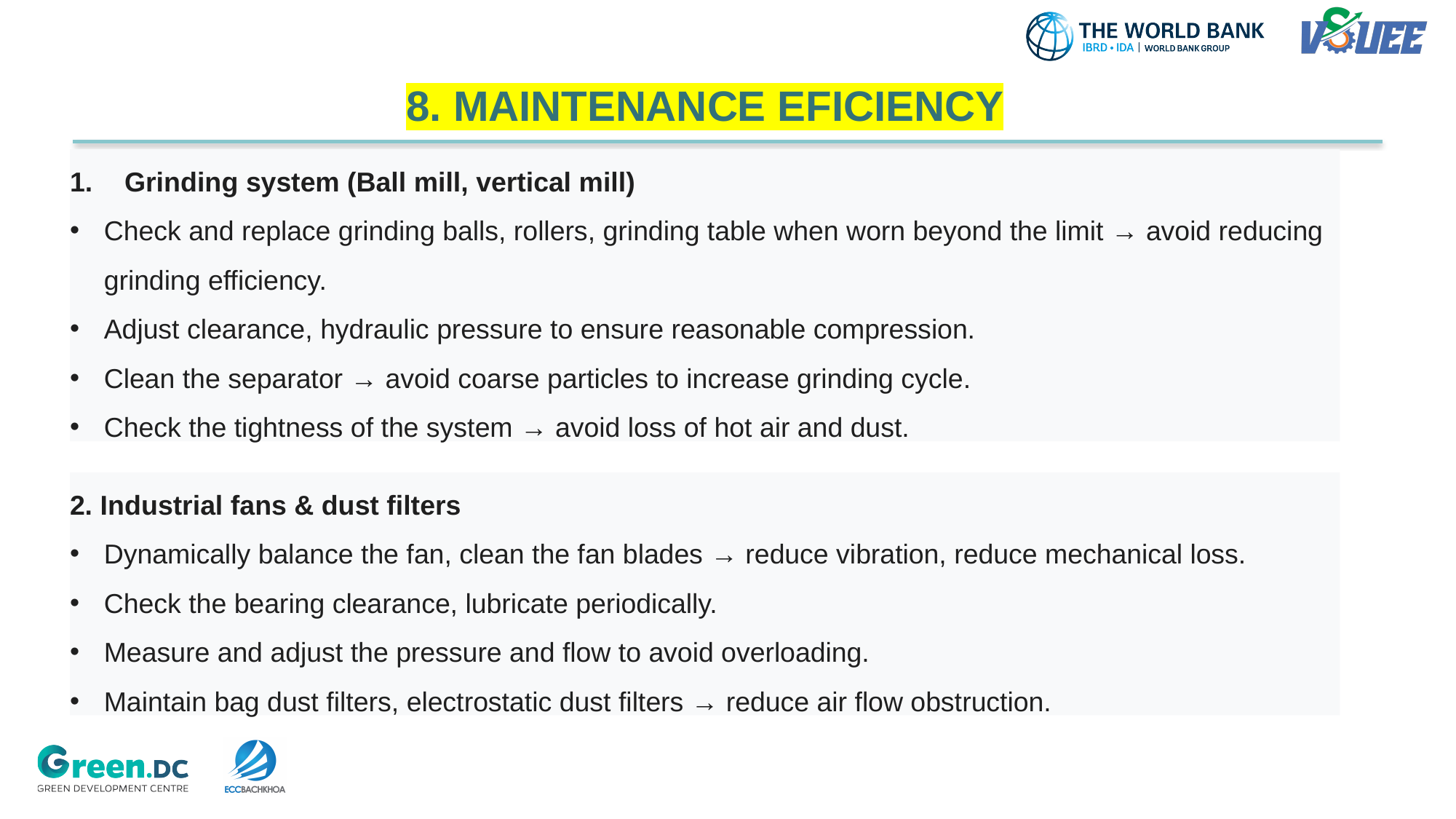

8. MAINTENANCE EFICIENCY
Grinding system (Ball mill, vertical mill)
Check and replace grinding balls, rollers, grinding table when worn beyond the limit → avoid reducing grinding efficiency.
Adjust clearance, hydraulic pressure to ensure reasonable compression.
Clean the separator → avoid coarse particles to increase grinding cycle.
Check the tightness of the system → avoid loss of hot air and dust.
2. Industrial fans & dust filters
Dynamically balance the fan, clean the fan blades → reduce vibration, reduce mechanical loss.
Check the bearing clearance, lubricate periodically.
Measure and adjust the pressure and flow to avoid overloading.
Maintain bag dust filters, electrostatic dust filters → reduce air flow obstruction.